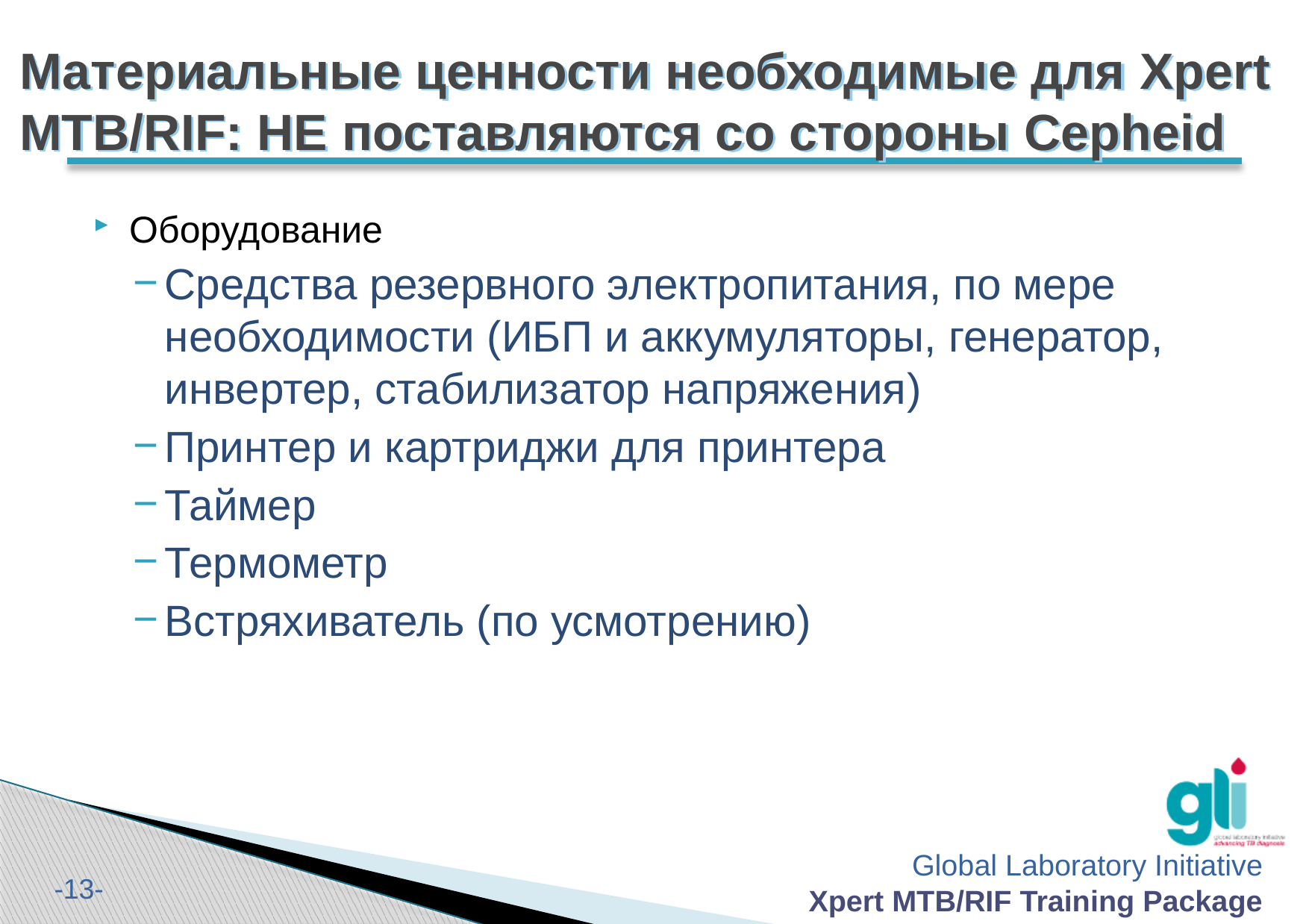

# Материальные ценности необходимые для Xpert MTB/RIF: НЕ поставляются со стороны Cepheid
Оборудование
Средства резервного электропитания, по мере необходимости (ИБП и аккумуляторы, генератор, инвертер, стабилизатор напряжения)
Принтер и картриджи для принтера
Таймер
Термометр
Встряхиватель (по усмотрению)